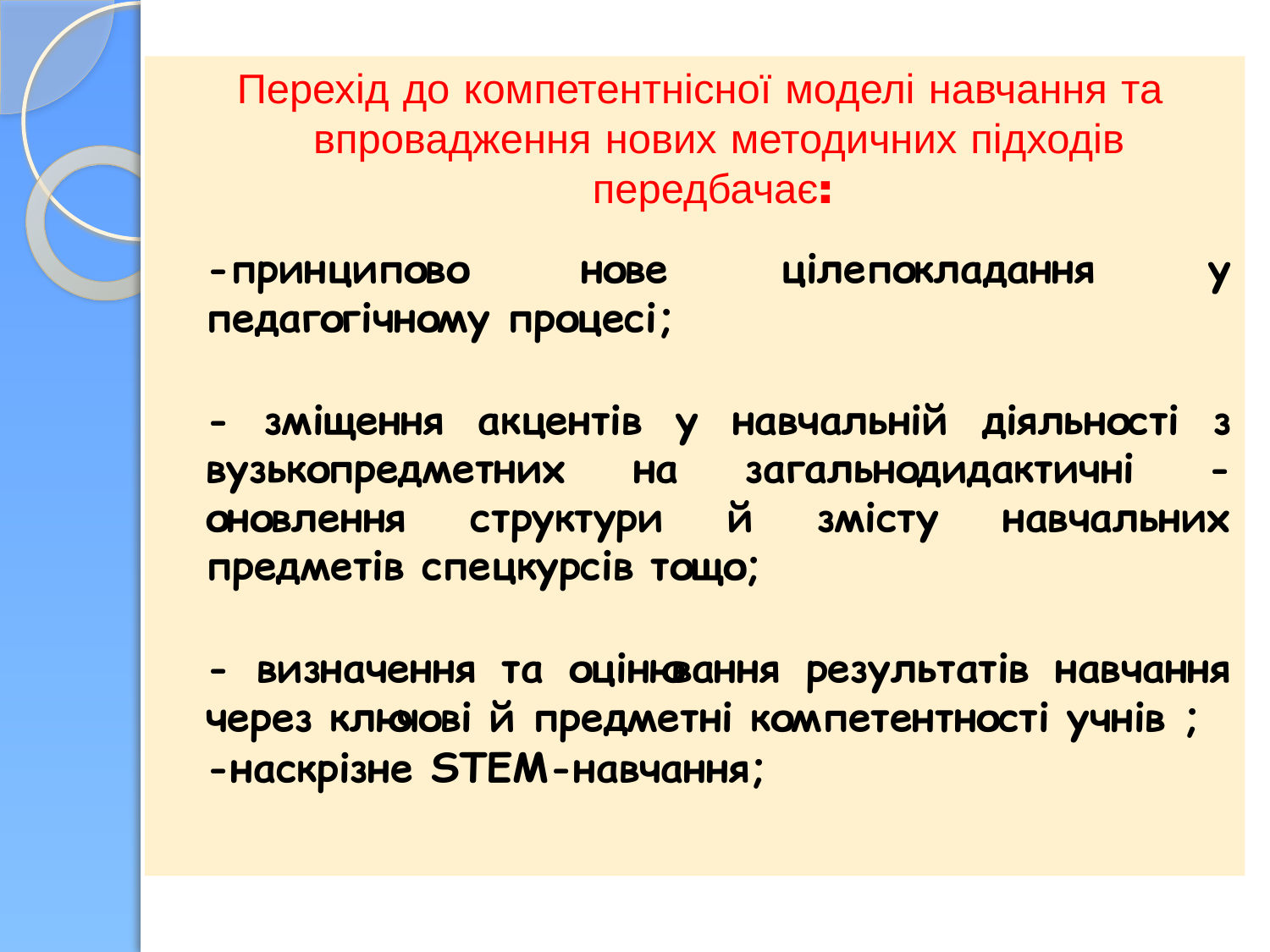

Перехід до компетентнісної моделі навчання та впровадження нових методичних підходів передбачає:

	-принципово нове цілепокладання у педагогічному процесі;

	- зміщення акцентів у навчальній діяльності з вузькопредметних на загальнодидактичні 	-оновлення структури й змісту навчальних предметів спецкурсів тощо;

	- визначення та оцінювання результатів навчання через ключові й предметні компетентності учнів ;
	-наскрізне STEM-навчання;